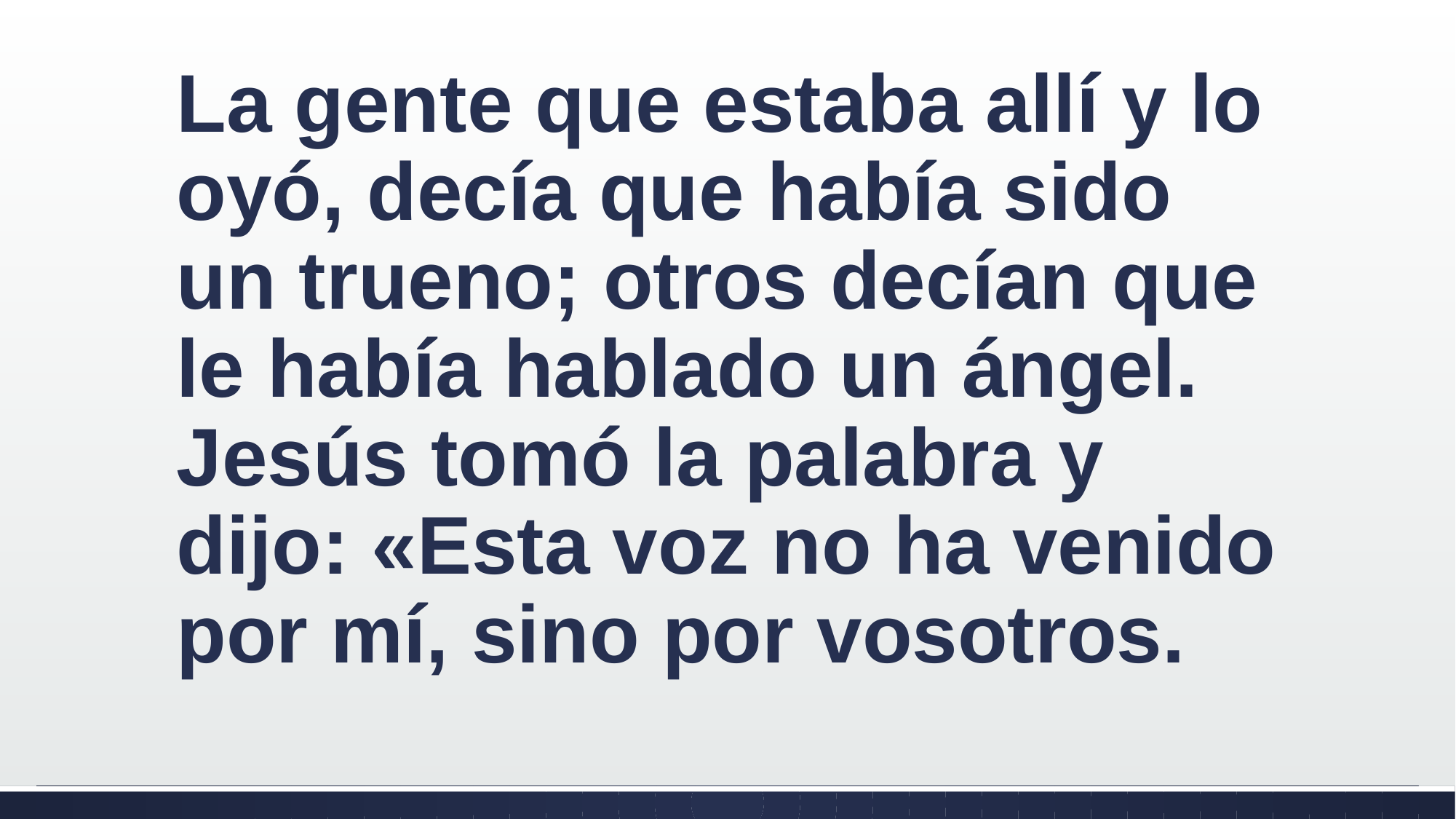

#
La gente que estaba allí y lo oyó, decía que había sido un trueno; otros decían que le había hablado un ángel. Jesús tomó la palabra y dijo: «Esta voz no ha venido por mí, sino por vosotros.